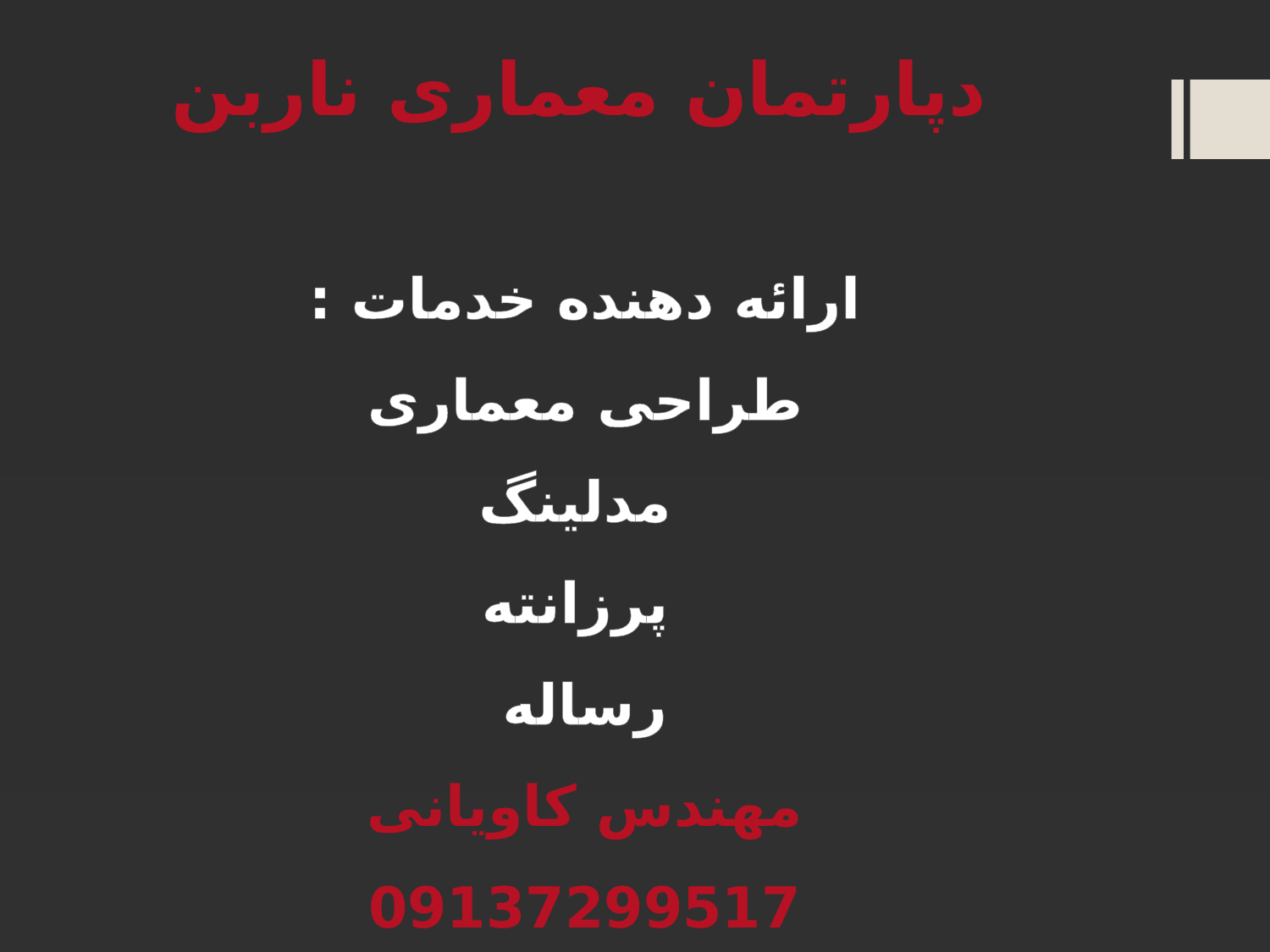

دپارتمان معماری ناربن
ارائه دهنده خدمات :
طراحی معماری
 مدلینگ
 پرزانته
رساله
مهندس کاویانی
09137299517